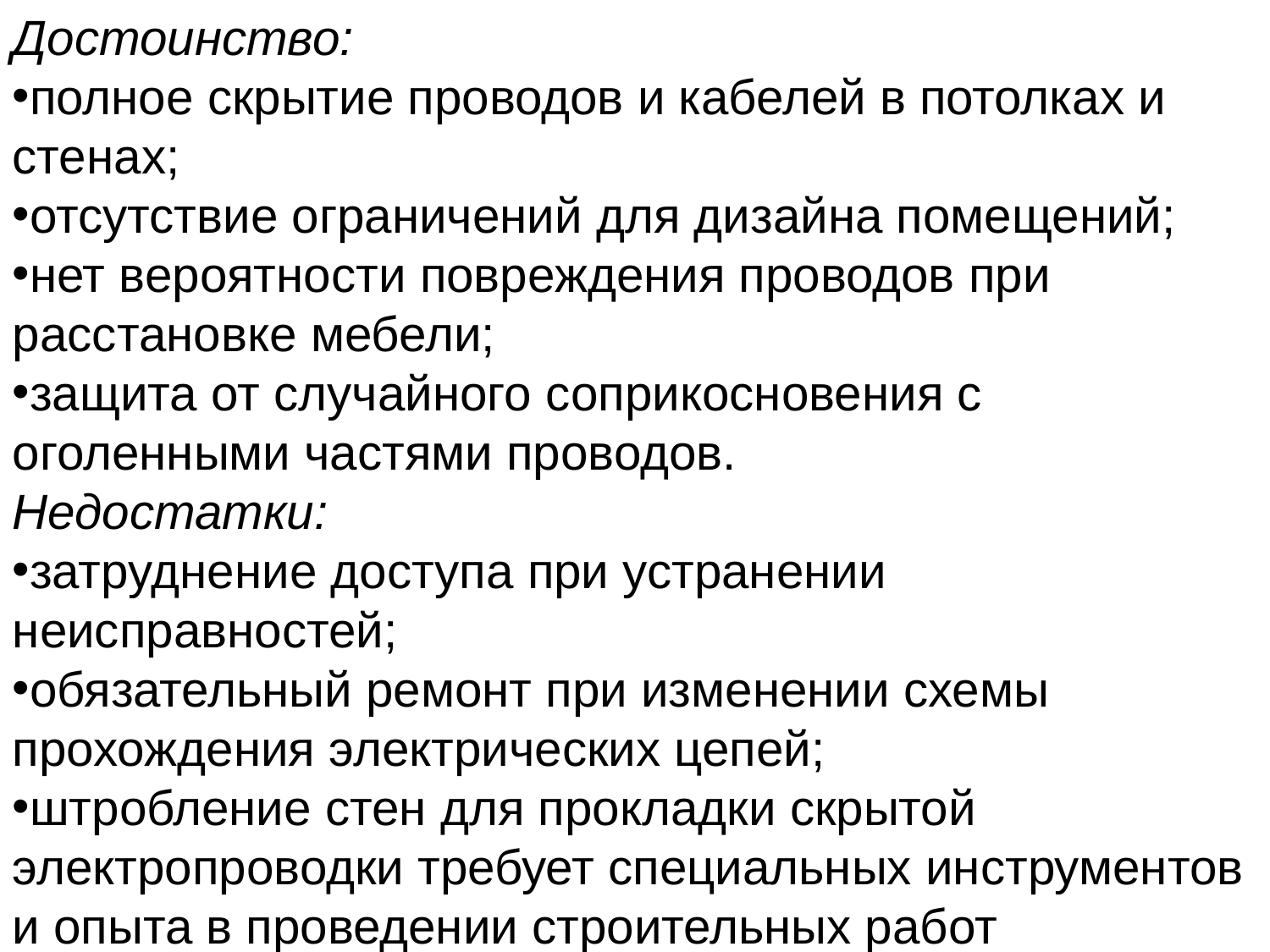

Достоинство:
полное скрытие проводов и кабелей в потолках и стенах;
отсутствие ограничений для дизайна помещений;
нет вероятности повреждения проводов при расстановке мебели;
защита от случайного соприкосновения с оголенными частями проводов.
Недостатки:
затруднение доступа при устранении неисправностей;
обязательный ремонт при изменении схемы прохождения электрических цепей;
штробление стен для прокладки скрытой электропроводки требует специальных инструментов и опыта в проведении строительных работ